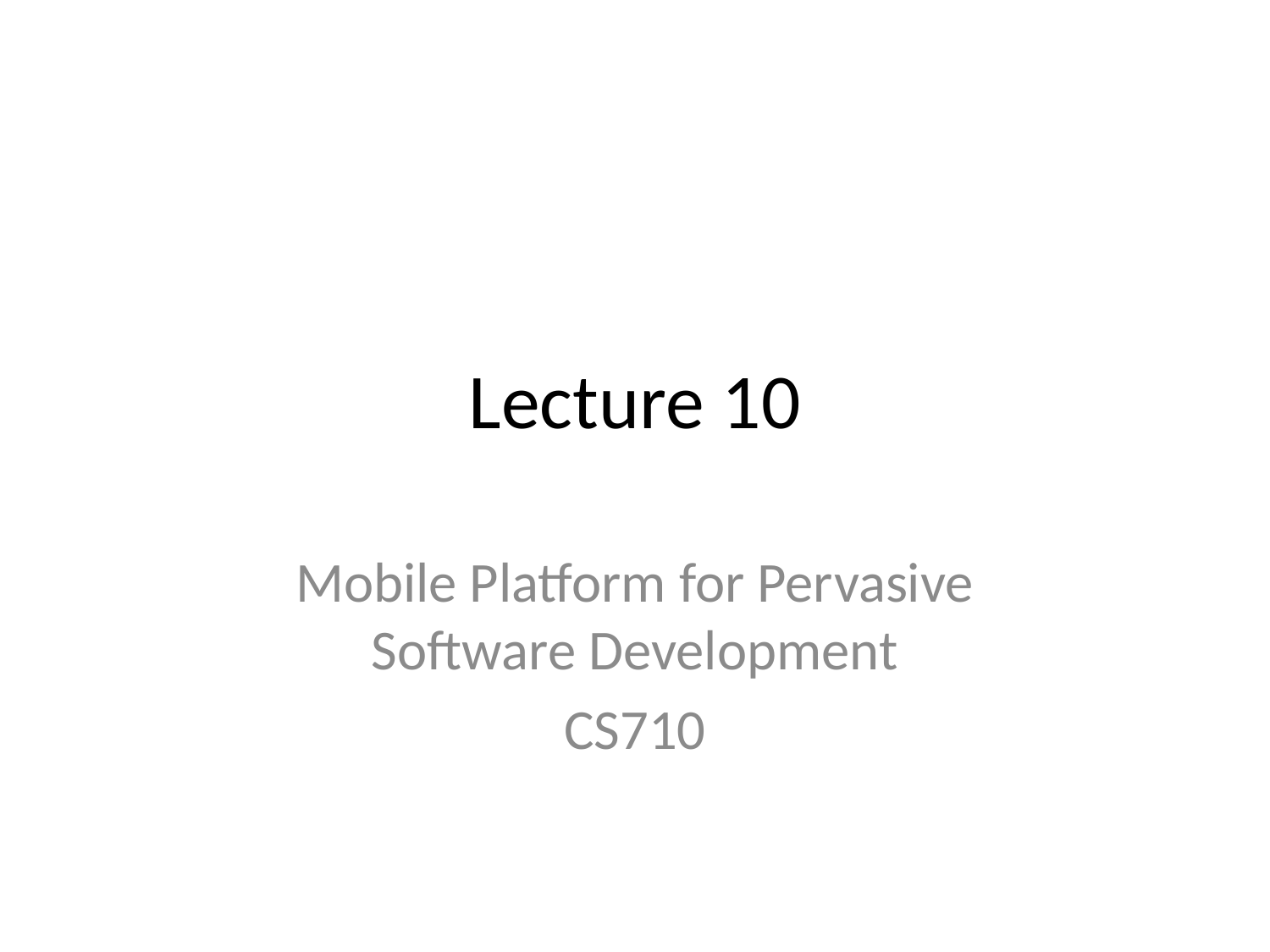

# Lecture 10
Mobile Platform for Pervasive Software Development
CS710